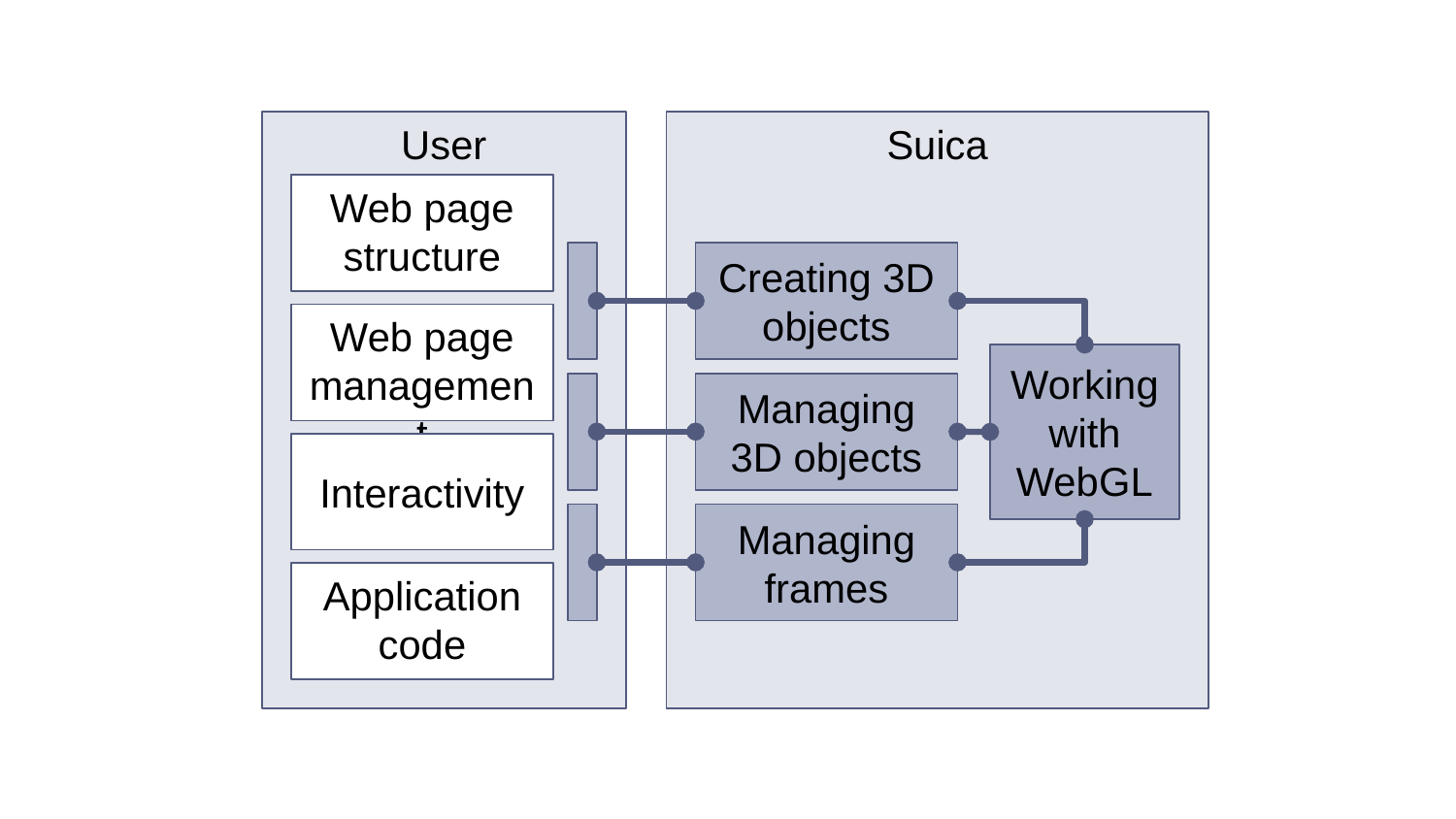

Suica
User
Web page structure

Creating 3D objects
Web page management
Working with WebGL

Managing 3D objects
Interactivity

Managing frames
Application code